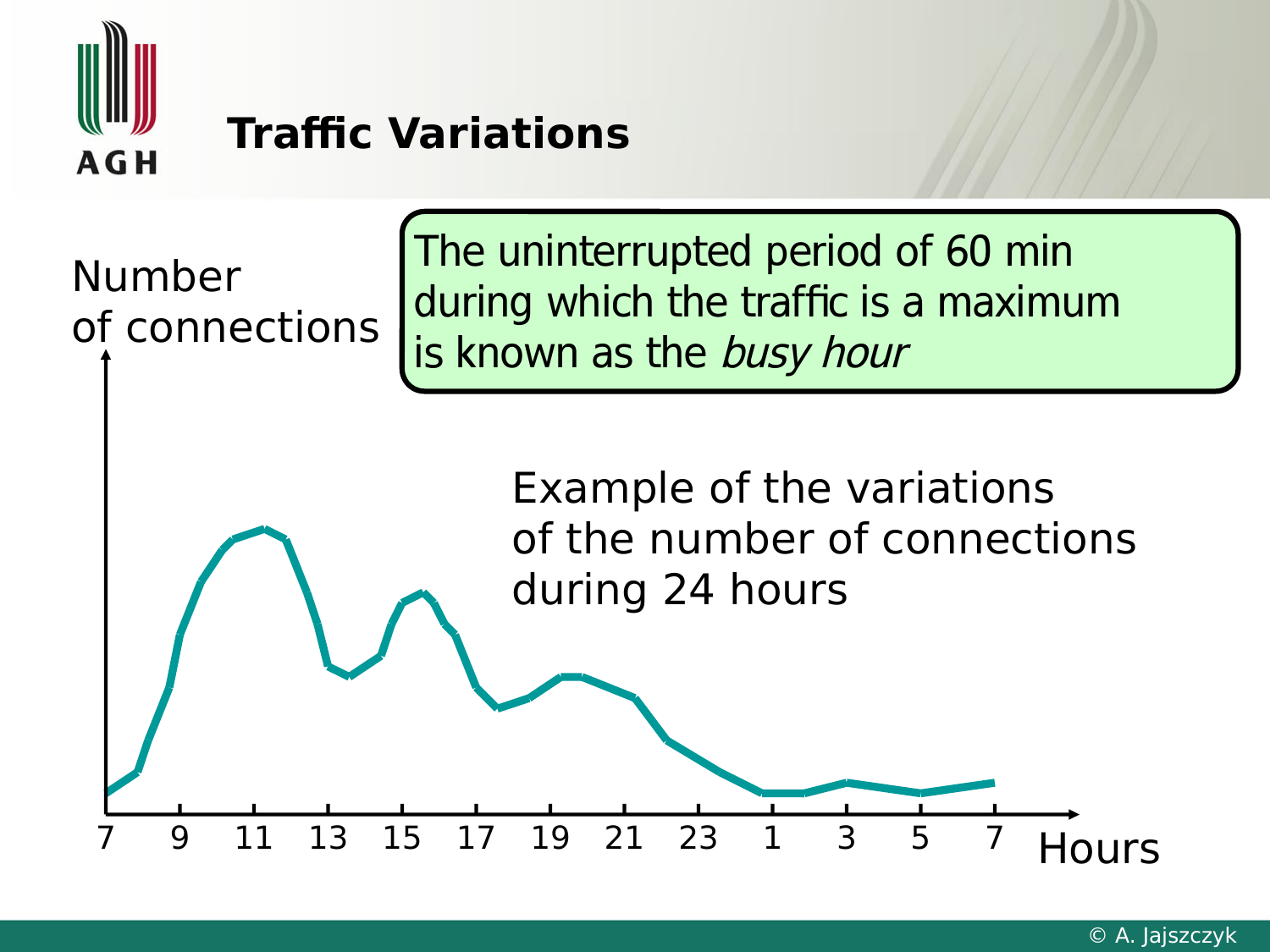

# Traffic Variations

The uninterrupted period of 60 min
during which the traffic is a maximum
is known as the busy hour
Number
of connections

Example of the variations
of the number of connections
during 24 hours

7
9
11
13
15
17
19
21
23
1
3
5
7

Hours